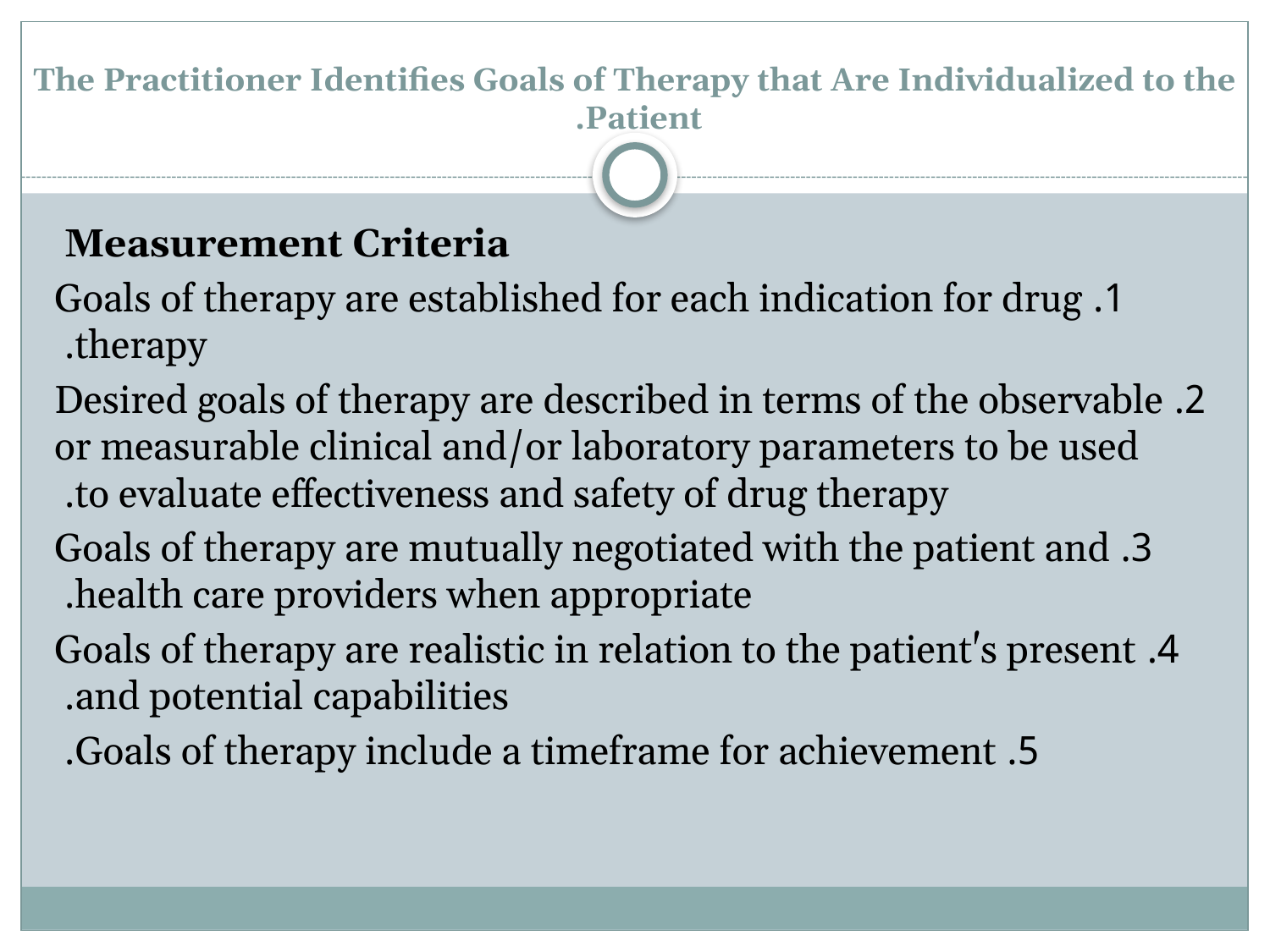

# The Practitioner Identifies Goals of Therapy that Are Individualized to the Patient.
Measurement Criteria
1. Goals of therapy are established for each indication for drug therapy.
2. Desired goals of therapy are described in terms of the observable or measurable clinical and/or laboratory parameters to be used to evaluate effectiveness and safety of drug therapy.
3. Goals of therapy are mutually negotiated with the patient and health care providers when appropriate.
4. Goals of therapy are realistic in relation to the patient's present and potential capabilities.
5. Goals of therapy include a timeframe for achievement.